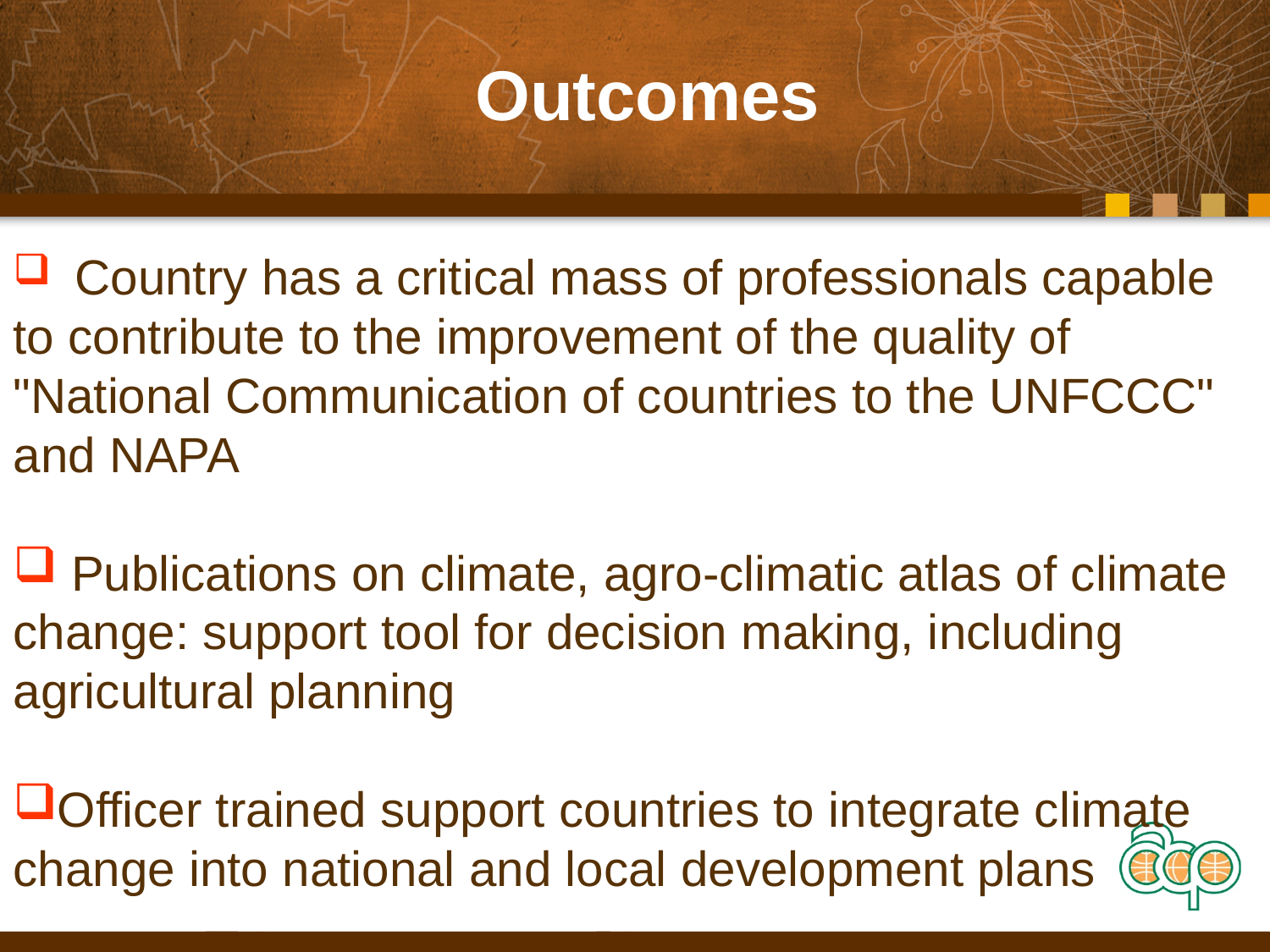

Outcomes
  Country has a critical mass of professionals capable to contribute to the improvement of the quality of "National Communication of countries to the UNFCCC" and NAPA

 Publications on climate, agro-climatic atlas of climate change: support tool for decision making, including agricultural planning

Officer trained support countries to integrate climate change into national and local development plans